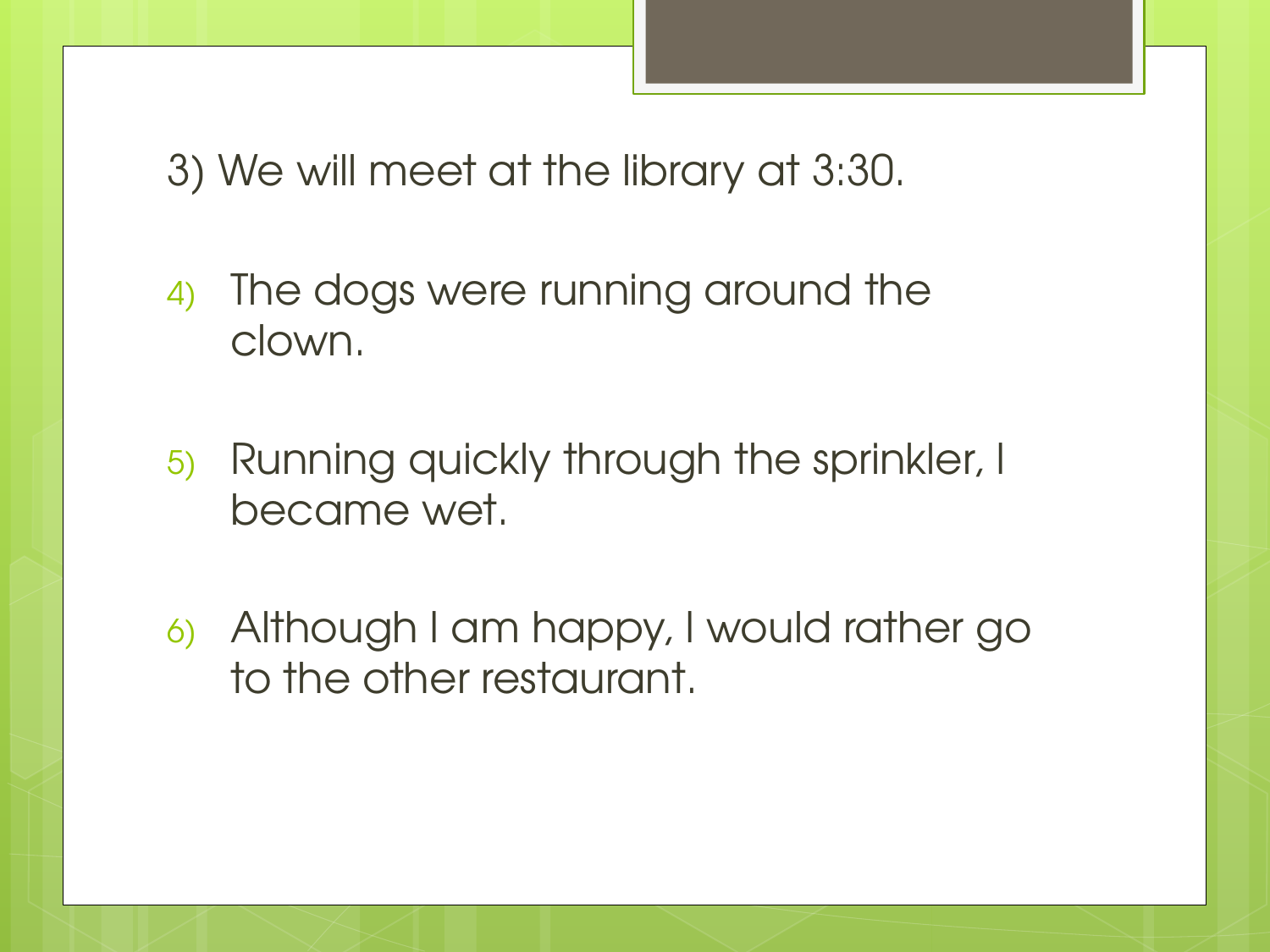

3) We will meet at the library at 3:30.

The dogs were running around the clown.

Running quickly through the sprinkler, I became wet.

Although I am happy, I would rather go to the other restaurant.